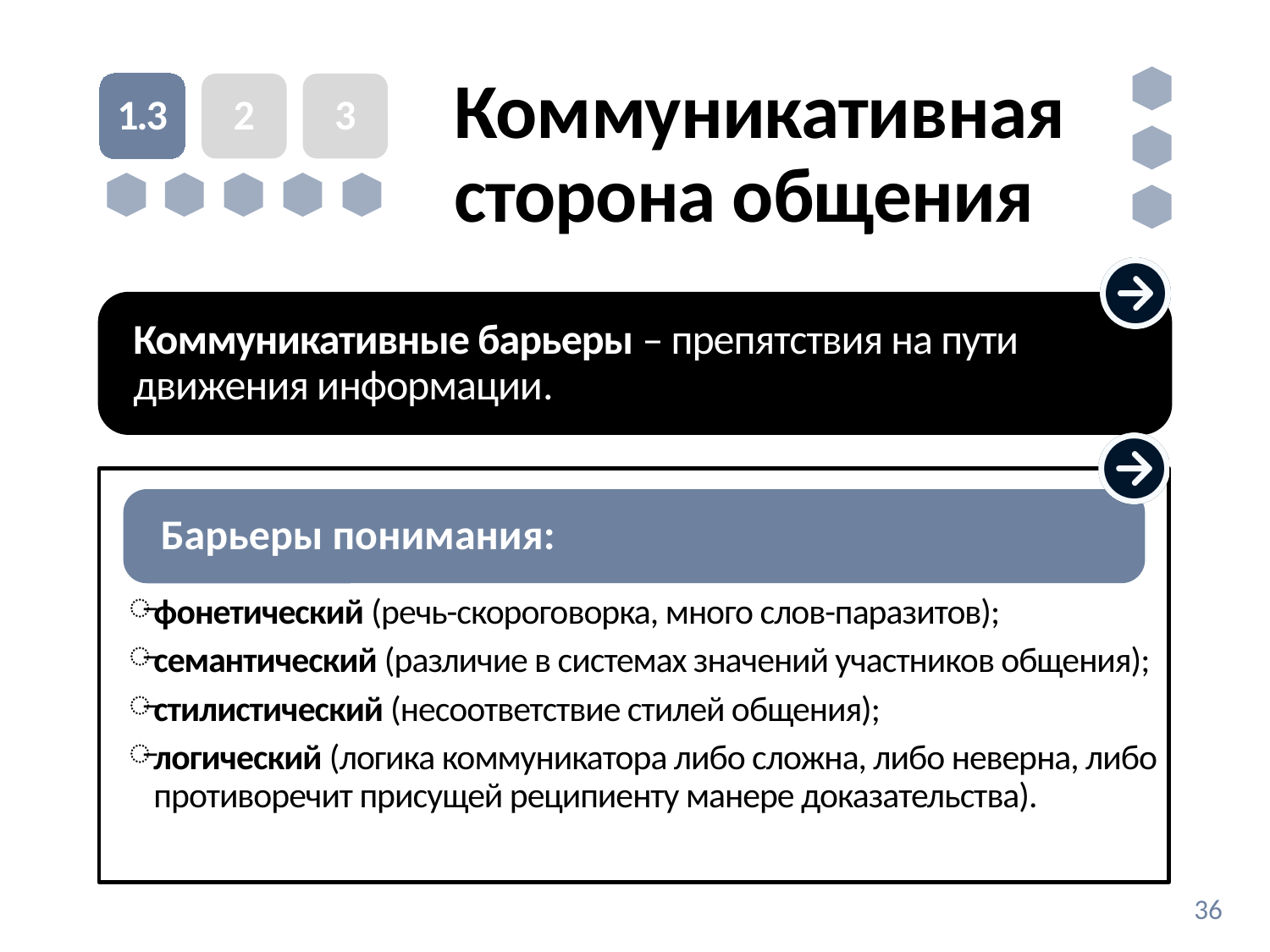

# Коммуникативная сторона общения
1.3
2
3

Коммуникативные барьеры – препятствия на пути движения информации.

фонетический (речь-скороговорка, много слов-паразитов);
семантический (различие в системах значений участников общения);
стилистический (несоответствие стилей общения);
логический (логика коммуникатора либо сложна, либо неверна, либо противоречит присущей реципиенту манере доказательства).
Барьеры понимания:
36